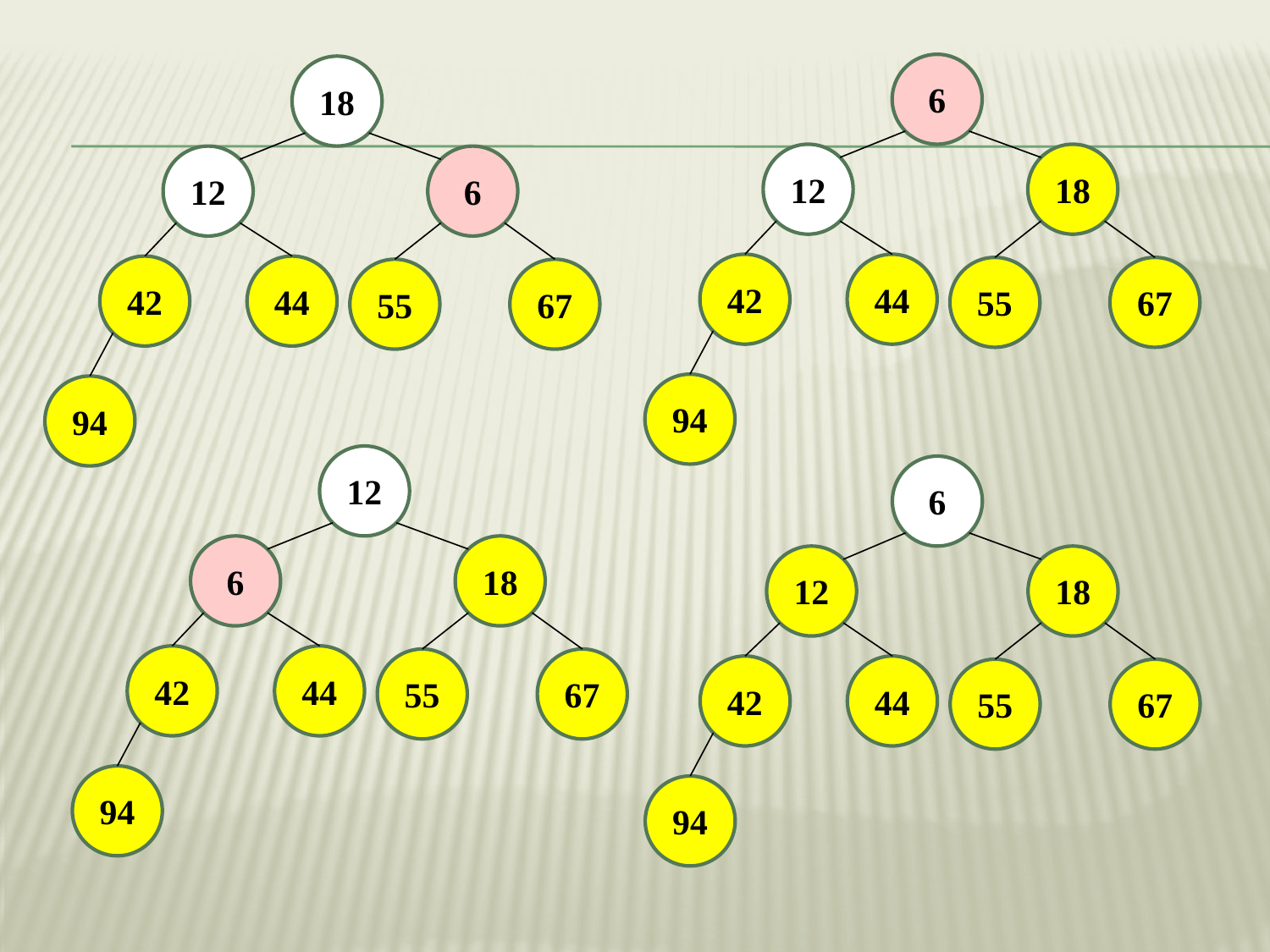

6
12
18
42
44
55
67
94
18
12
6
42
44
55
67
94
12
6
18
42
44
55
67
94
6
12
18
42
44
55
67
94